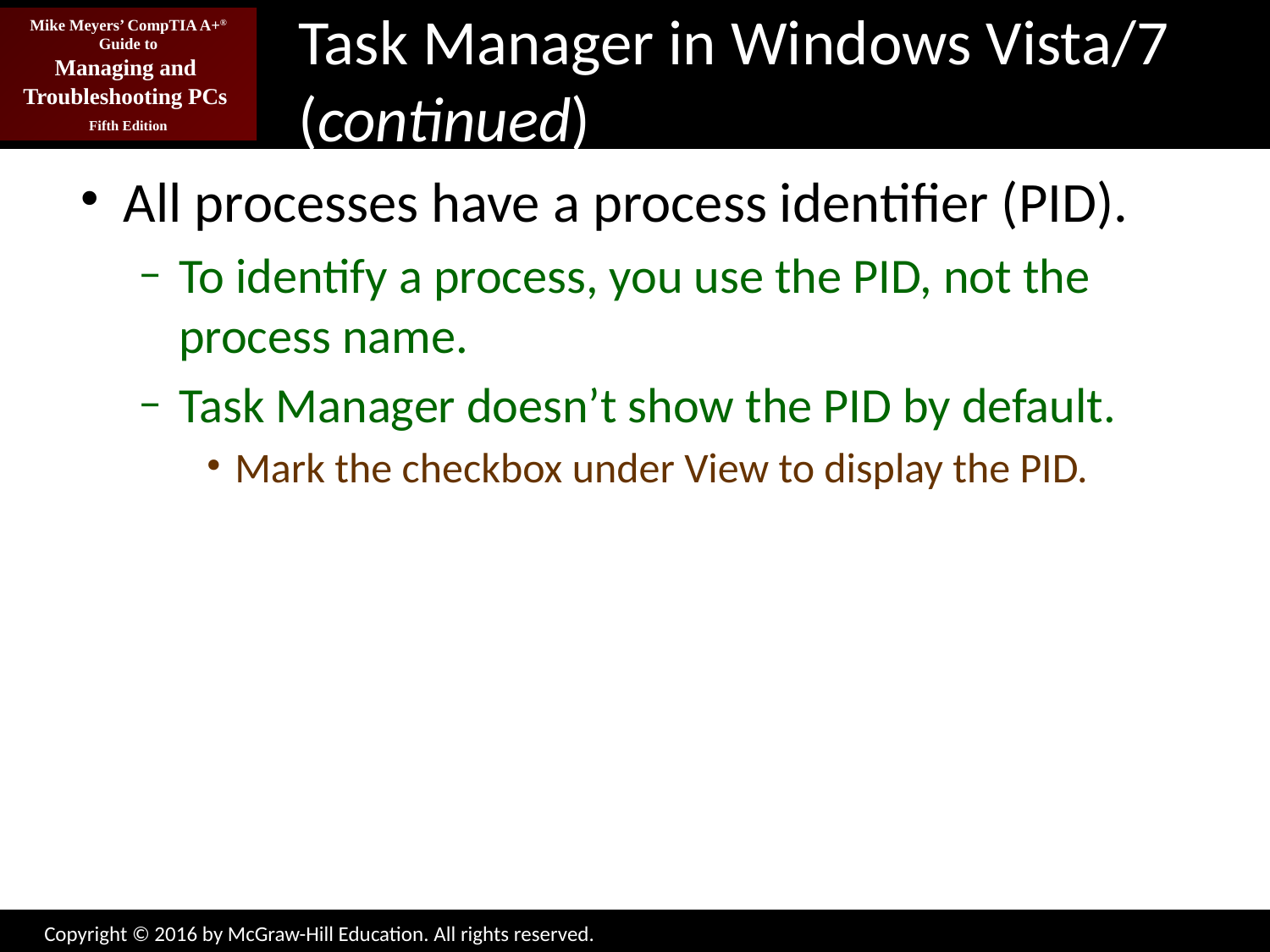

# Task Manager in Windows Vista/7 (continued)
All processes have a process identifier (PID).
To identify a process, you use the PID, not the process name.
Task Manager doesn’t show the PID by default.
Mark the checkbox under View to display the PID.